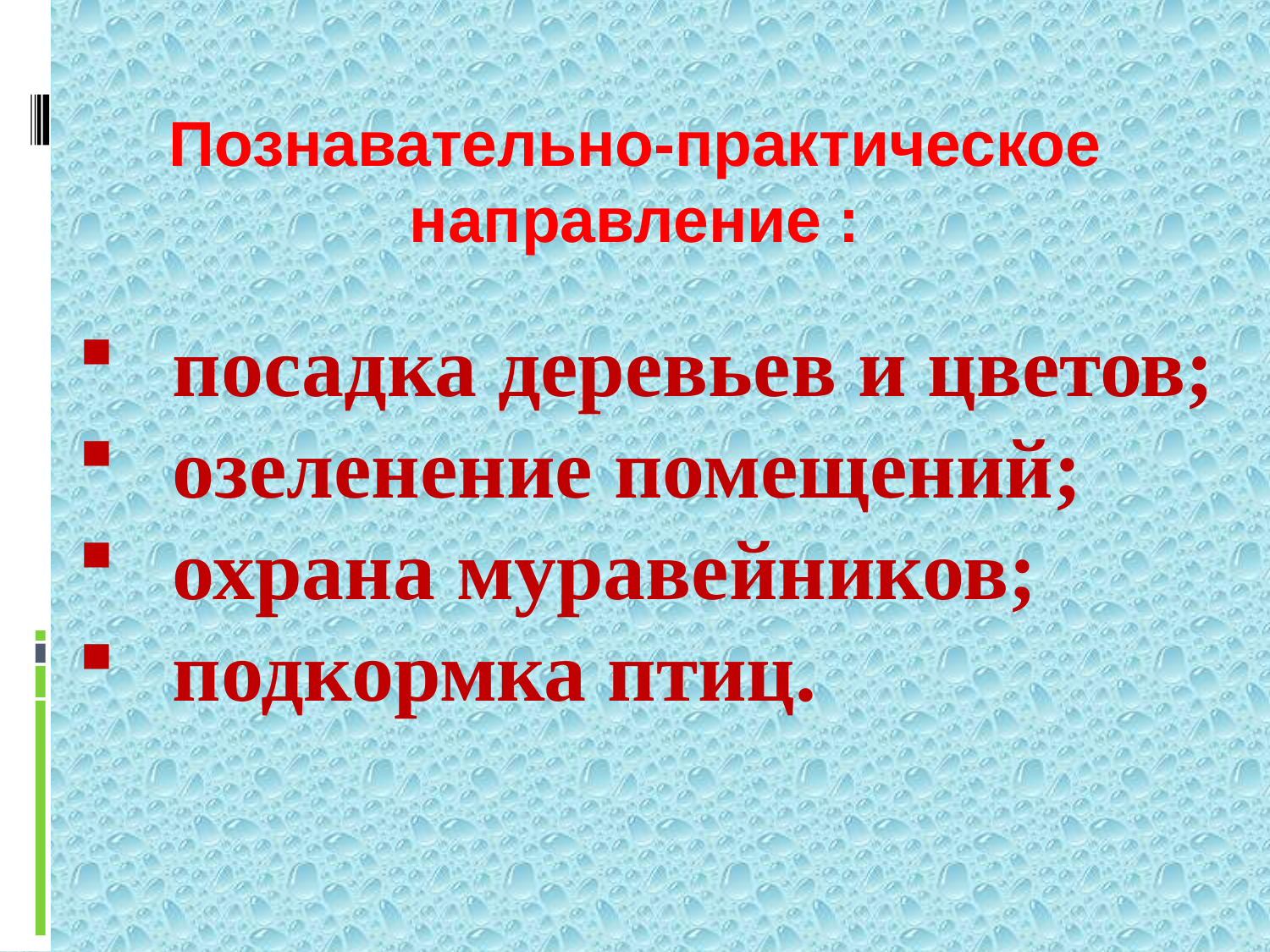

Познавательно-практическое направление :
посадка деревьев и цветов;
озеленение помещений;
охрана муравейников;
подкормка птиц.